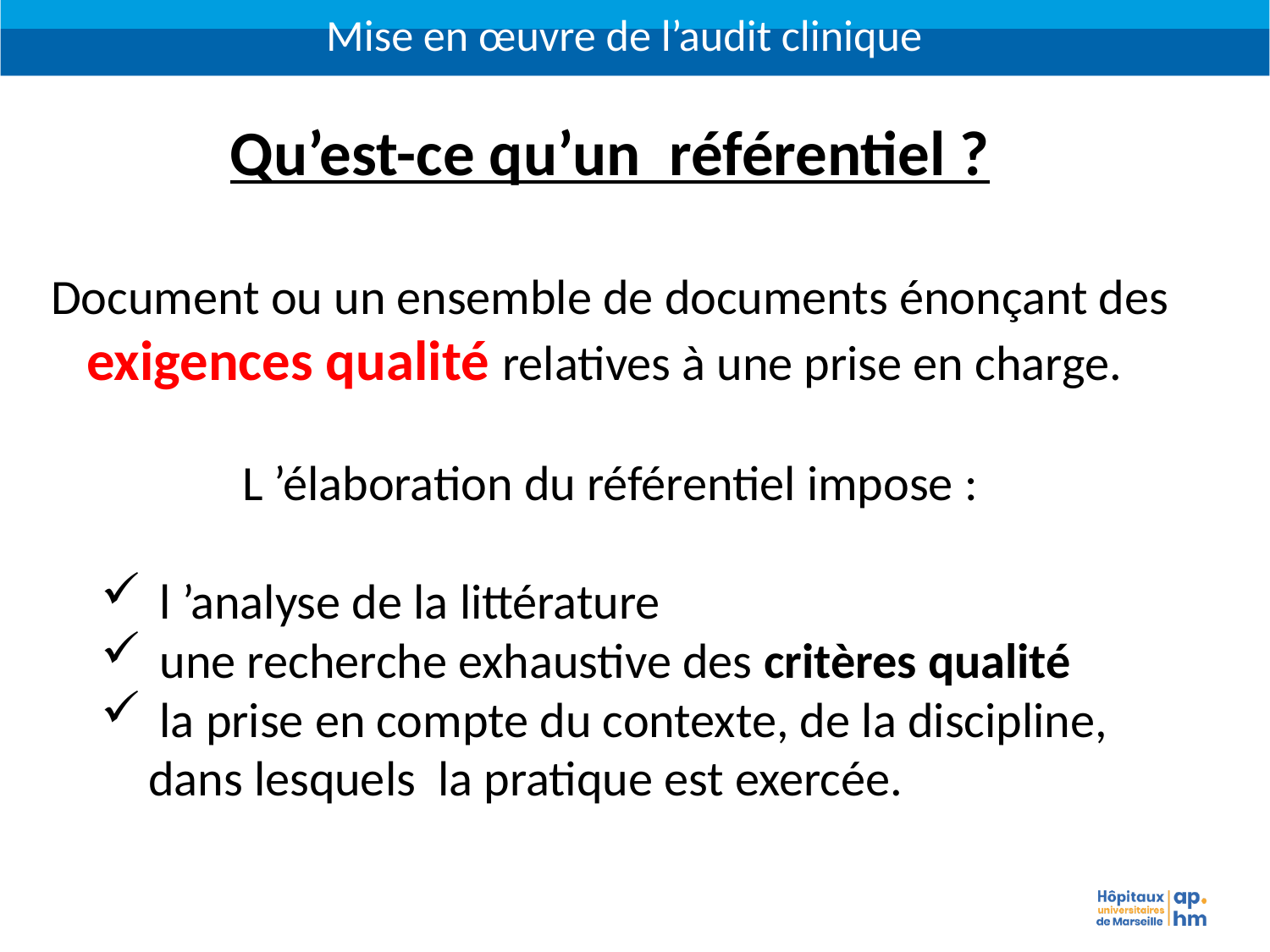

Mise en œuvre de l’audit clinique
Qu’est-ce qu’un  référentiel ?

Document ou un ensemble de documents énonçant des exigences qualité relatives à une prise en charge.

L ’élaboration du référentiel impose :

 l ’analyse de la littérature
 une recherche exhaustive des critères qualité
 la prise en compte du contexte, de la discipline, dans lesquels  la pratique est exercée.